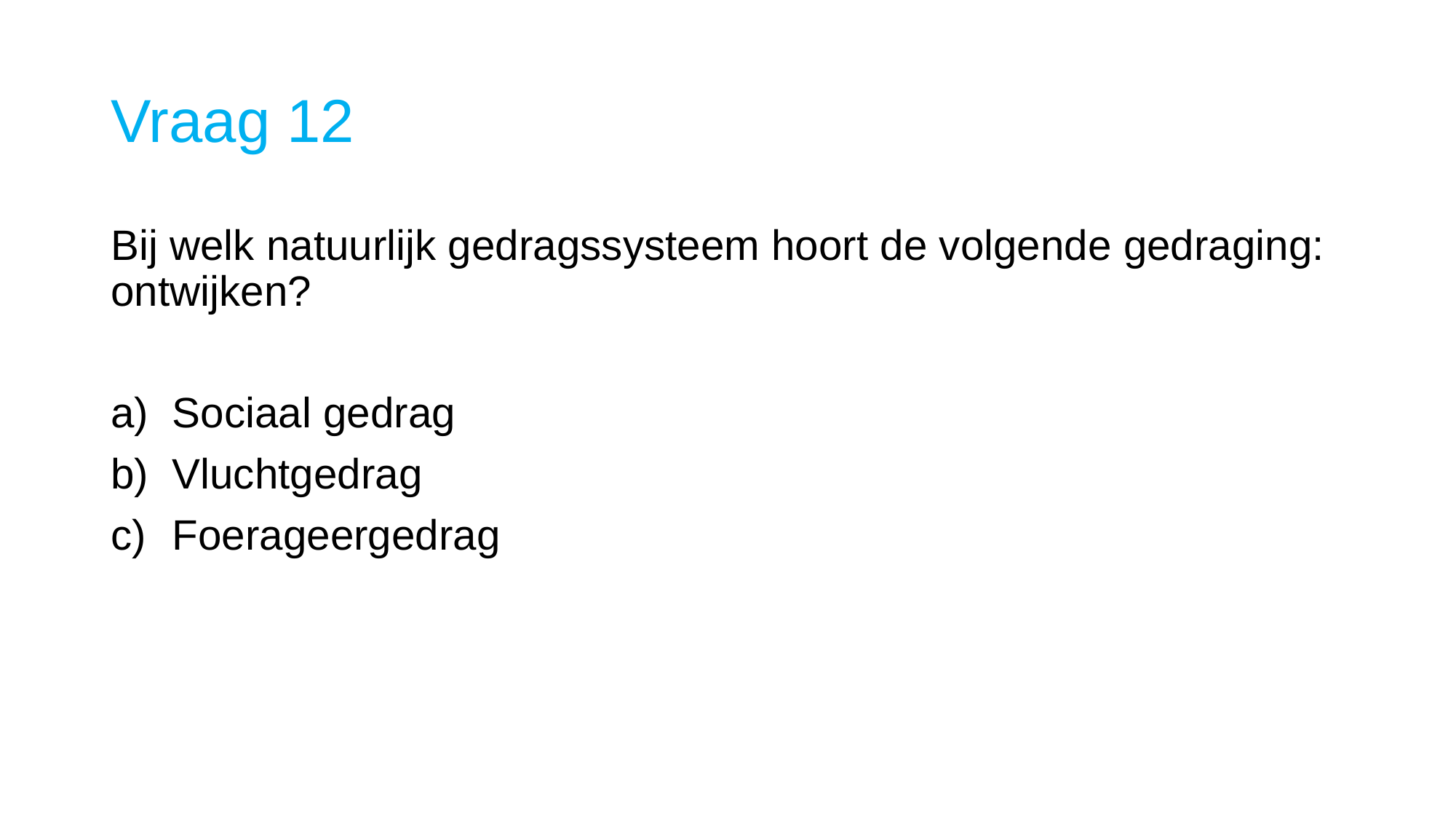

# Vraag 12
Bij welk natuurlijk gedragssysteem hoort de volgende gedraging: ontwijken?

Sociaal gedrag
Vluchtgedrag
Foerageergedrag